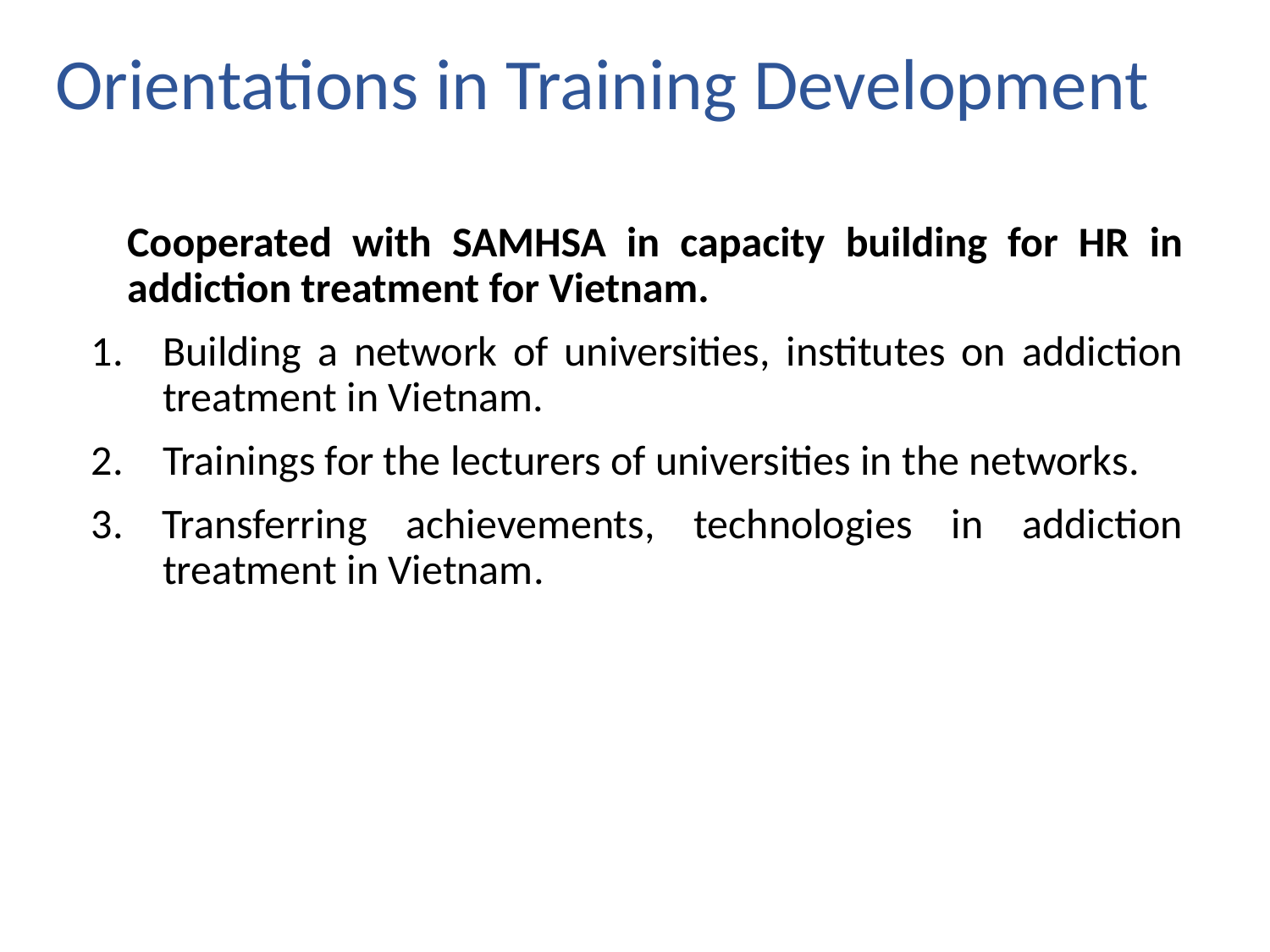

# Orientations in Training Development

	Cooperated with SAMHSA in capacity building for HR in addiction treatment for Vietnam.
1.	Building a network of universities, institutes on addiction treatment in Vietnam.
2. 	Trainings for the lecturers of universities in the networks.
3. Transferring achievements, technologies in addiction treatment in Vietnam.